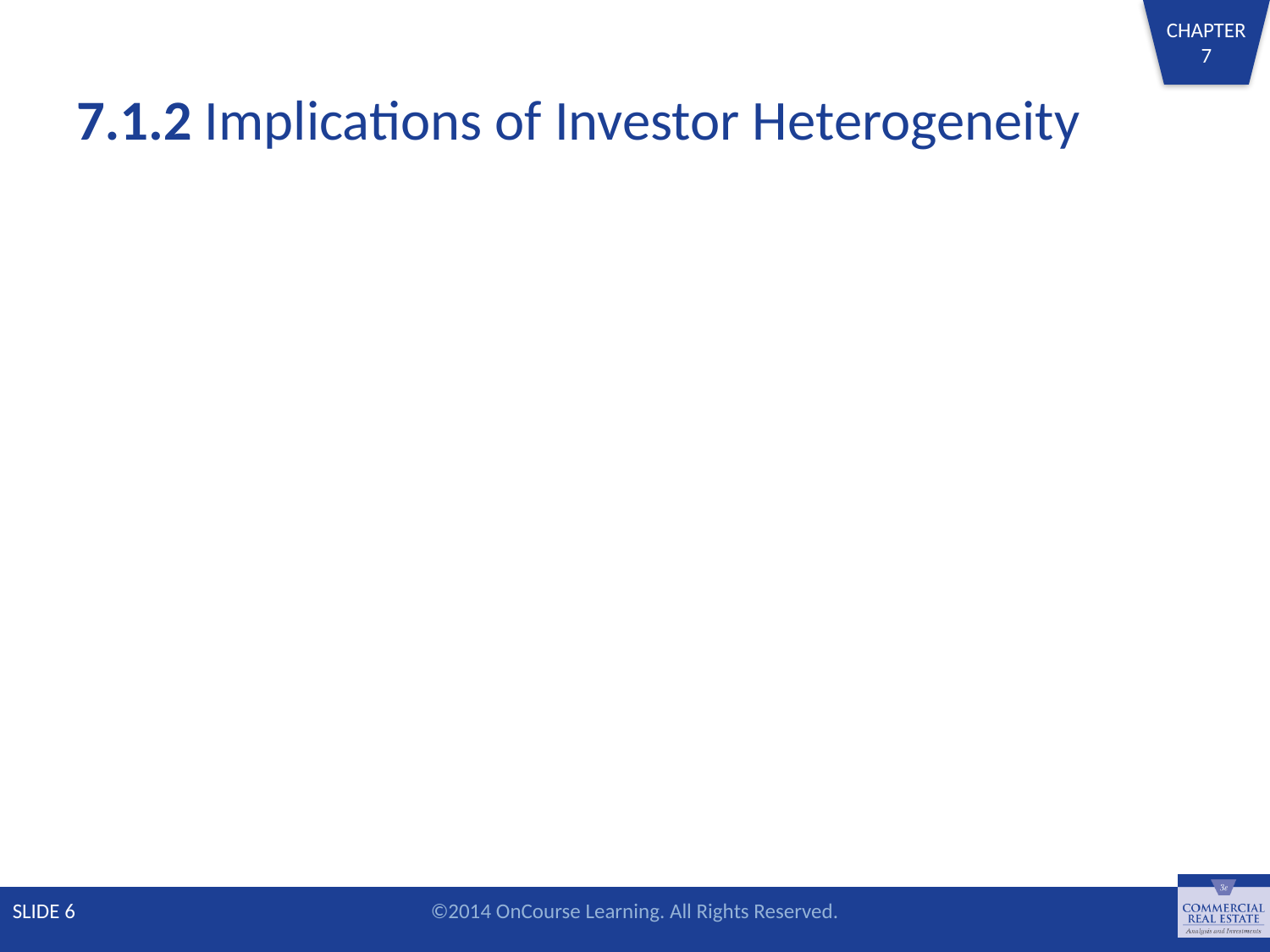

# 7.1.2 Implications of Investor Heterogeneity

SLIDE 6